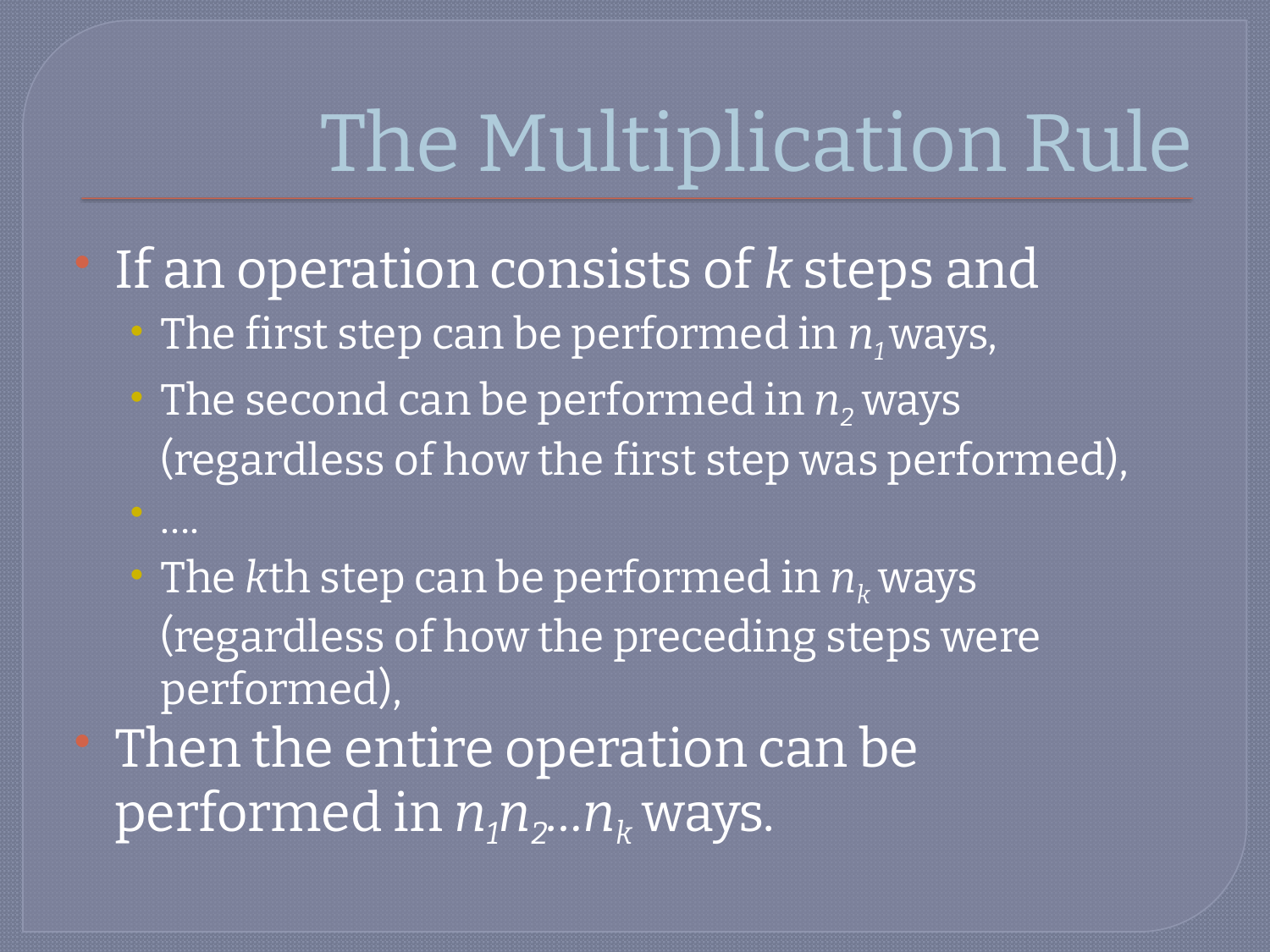

# The Multiplication Rule
If an operation consists of k steps and
The first step can be performed in n1 ways,
The second can be performed in n2 ways (regardless of how the first step was performed),
….
The kth step can be performed in nk ways (regardless of how the preceding steps were performed),
Then the entire operation can be performed in n1n2…nk ways.